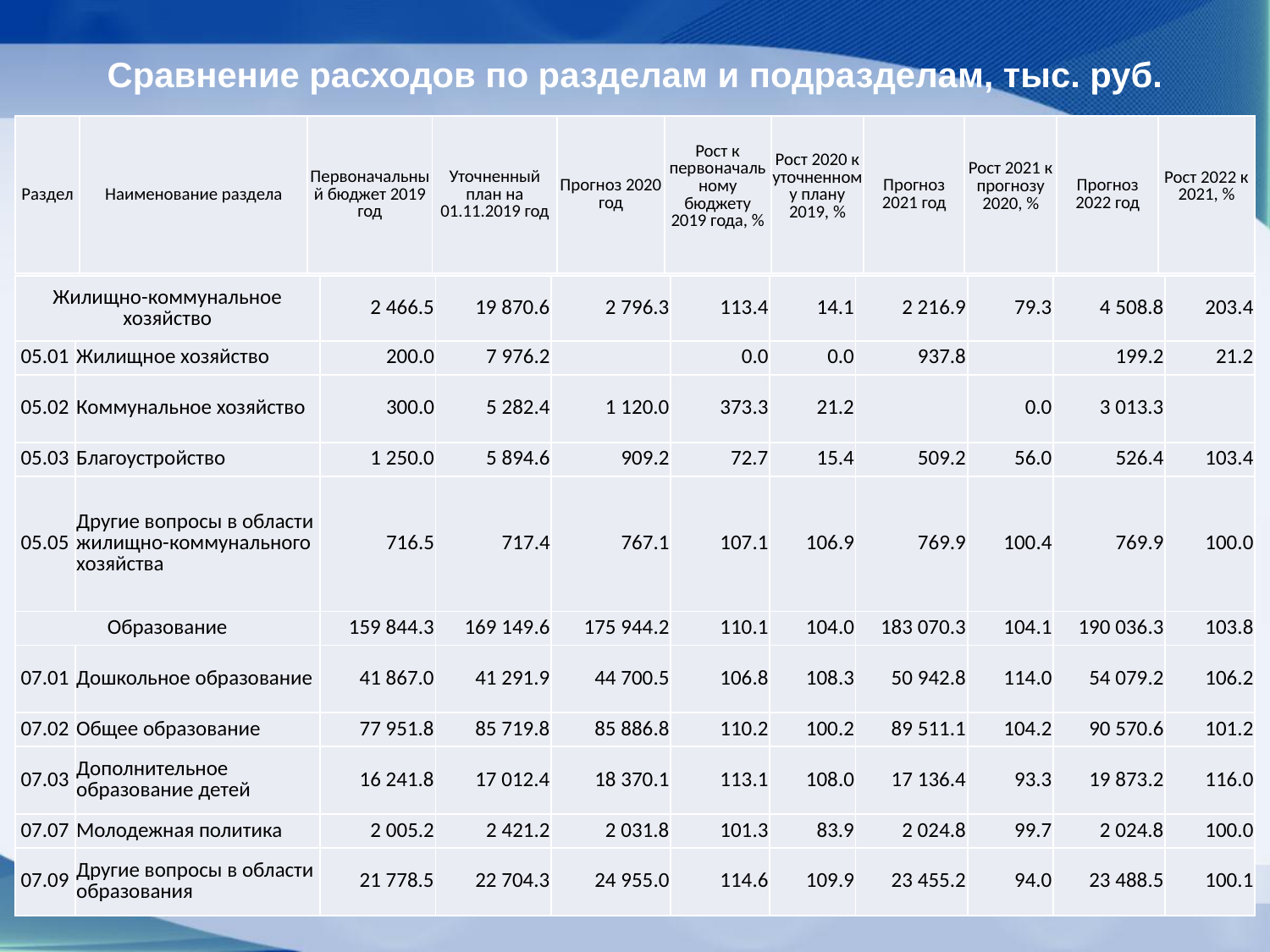

Сравнение расходов по разделам и подразделам, тыс. руб.
| Раздел | Наименование раздела | Первоначальный бюджет 2019 год | Уточненный план на 01.11.2019 год | Прогноз 2020 год | Рост к первоначальному бюджету 2019 года, % | Рост 2020 к уточненному плану 2019, % | Прогноз 2021 год | Рост 2021 к прогнозу 2020, % | Прогноз 2022 год | Рост 2022 к 2021, % |
| --- | --- | --- | --- | --- | --- | --- | --- | --- | --- | --- |
| Жилищно-коммунальное хозяйство |  | 2 466.5 | 19 870.6 | 2 796.3 | 113.4 | 14.1 | 2 216.9 | 79.3 | 4 508.8 | 203.4 |
| --- | --- | --- | --- | --- | --- | --- | --- | --- | --- | --- |
| 05.01 | Жилищное хозяйство | 200.0 | 7 976.2 |  | 0.0 | 0.0 | 937.8 |  | 199.2 | 21.2 |
| 05.02 | Коммунальное хозяйство | 300.0 | 5 282.4 | 1 120.0 | 373.3 | 21.2 |  | 0.0 | 3 013.3 |  |
| 05.03 | Благоустройство | 1 250.0 | 5 894.6 | 909.2 | 72.7 | 15.4 | 509.2 | 56.0 | 526.4 | 103.4 |
| 05.05 | Другие вопросы в области жилищно-коммунального хозяйства | 716.5 | 717.4 | 767.1 | 107.1 | 106.9 | 769.9 | 100.4 | 769.9 | 100.0 |
| Образование |  | 159 844.3 | 169 149.6 | 175 944.2 | 110.1 | 104.0 | 183 070.3 | 104.1 | 190 036.3 | 103.8 |
| 07.01 | Дошкольное образование | 41 867.0 | 41 291.9 | 44 700.5 | 106.8 | 108.3 | 50 942.8 | 114.0 | 54 079.2 | 106.2 |
| 07.02 | Общее образование | 77 951.8 | 85 719.8 | 85 886.8 | 110.2 | 100.2 | 89 511.1 | 104.2 | 90 570.6 | 101.2 |
| 07.03 | Дополнительное образование детей | 16 241.8 | 17 012.4 | 18 370.1 | 113.1 | 108.0 | 17 136.4 | 93.3 | 19 873.2 | 116.0 |
| 07.07 | Молодежная политика | 2 005.2 | 2 421.2 | 2 031.8 | 101.3 | 83.9 | 2 024.8 | 99.7 | 2 024.8 | 100.0 |
| 07.09 | Другие вопросы в области образования | 21 778.5 | 22 704.3 | 24 955.0 | 114.6 | 109.9 | 23 455.2 | 94.0 | 23 488.5 | 100.1 |